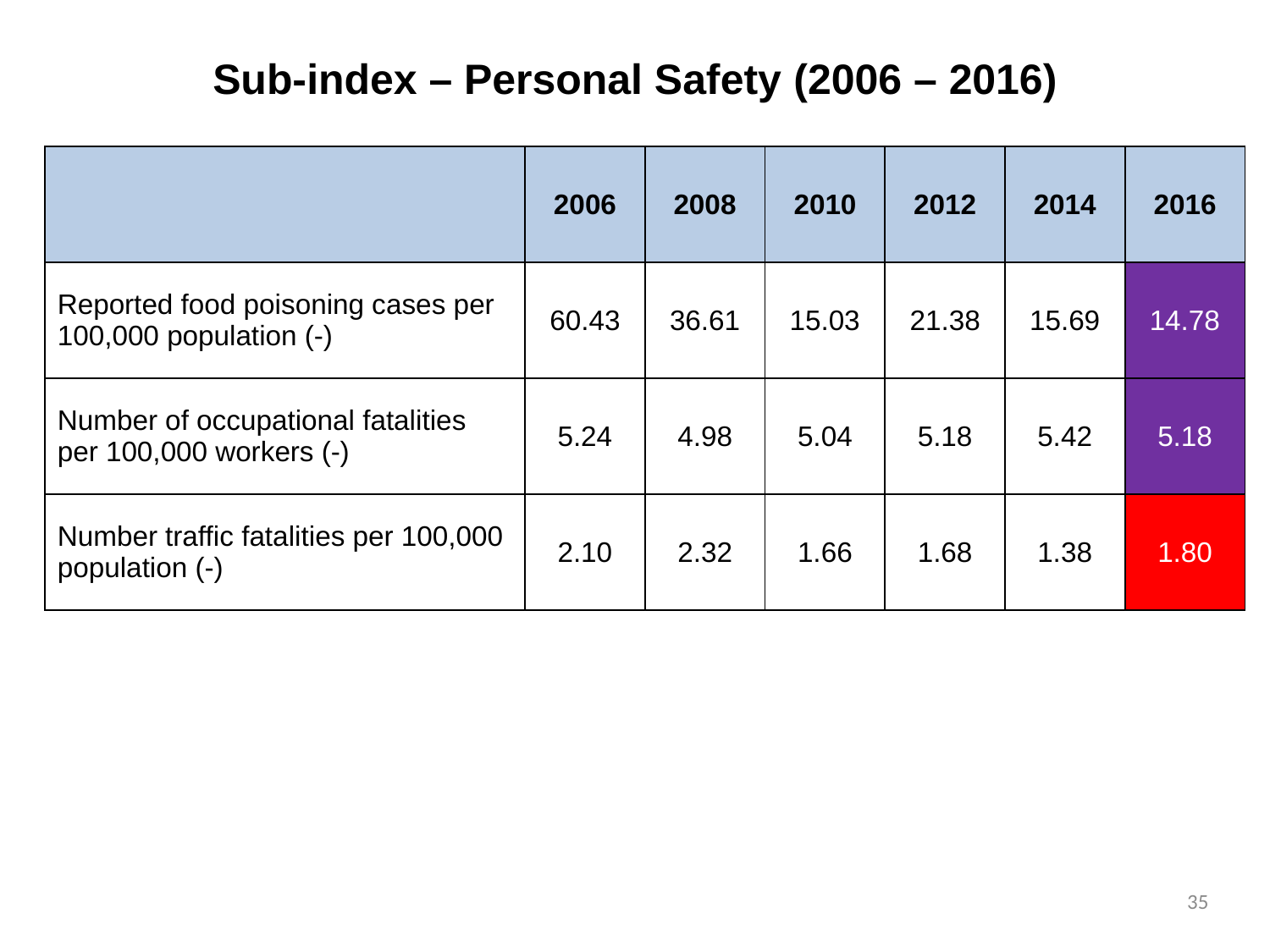

Sub-index – Personal Safety (2006 – 2016)
|  | 2006 | 2008 | 2010 | 2012 | 2014 | 2016 |
| --- | --- | --- | --- | --- | --- | --- |
| Reported food poisoning cases per 100,000 population (-) | 60.43 | 36.61 | 15.03 | 21.38 | 15.69 | 14.78 |
| Number of occupational fatalities per 100,000 workers (-) | 5.24 | 4.98 | 5.04 | 5.18 | 5.42 | 5.18 |
| Number traffic fatalities per 100,000 population (-) | 2.10 | 2.32 | 1.66 | 1.68 | 1.38 | 1.80 |
35